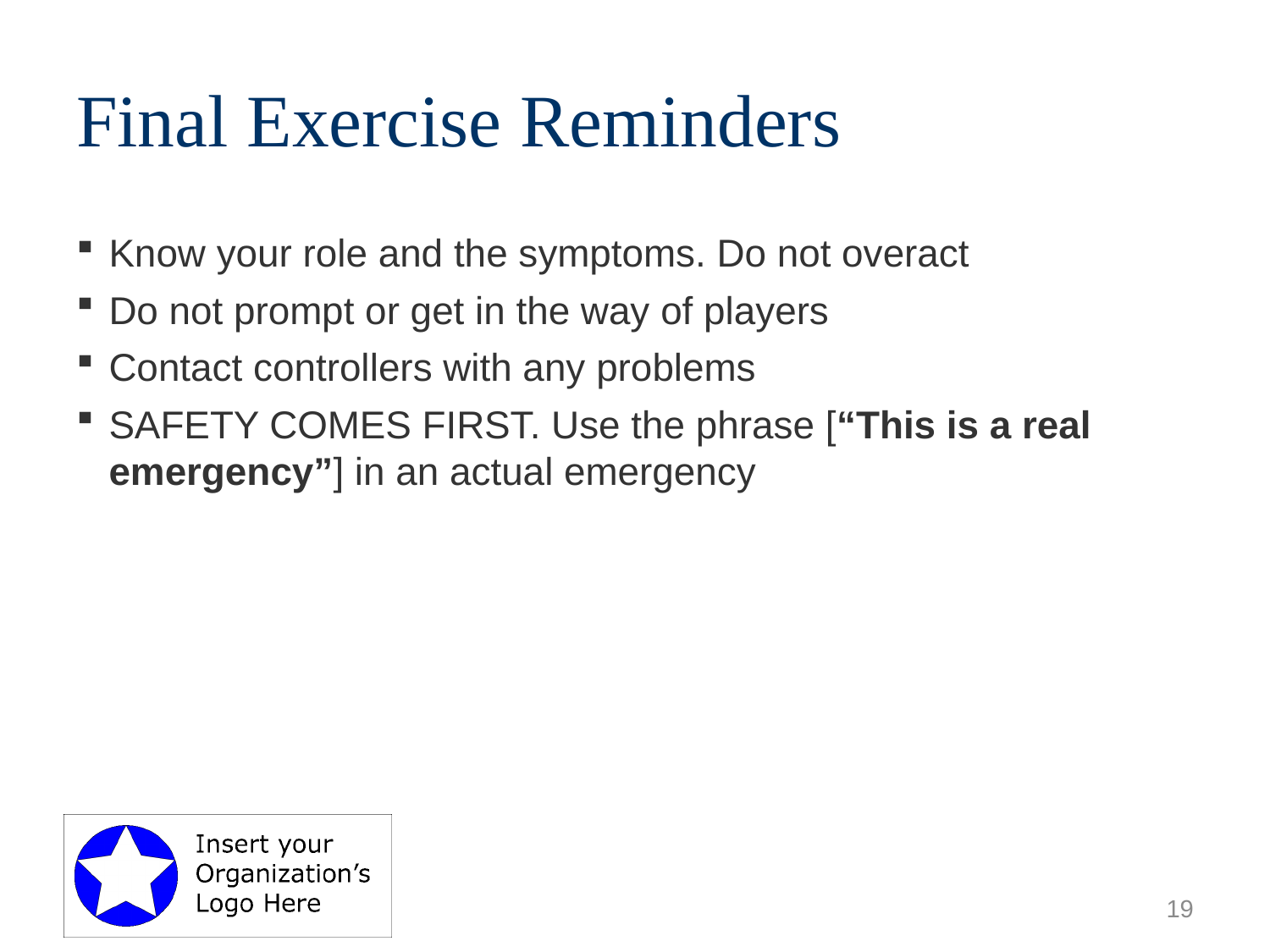

# Final Exercise Reminders
Know your role and the symptoms. Do not overact
Do not prompt or get in the way of players
Contact controllers with any problems
SAFETY COMES FIRST. Use the phrase [“This is a real emergency”] in an actual emergency
19